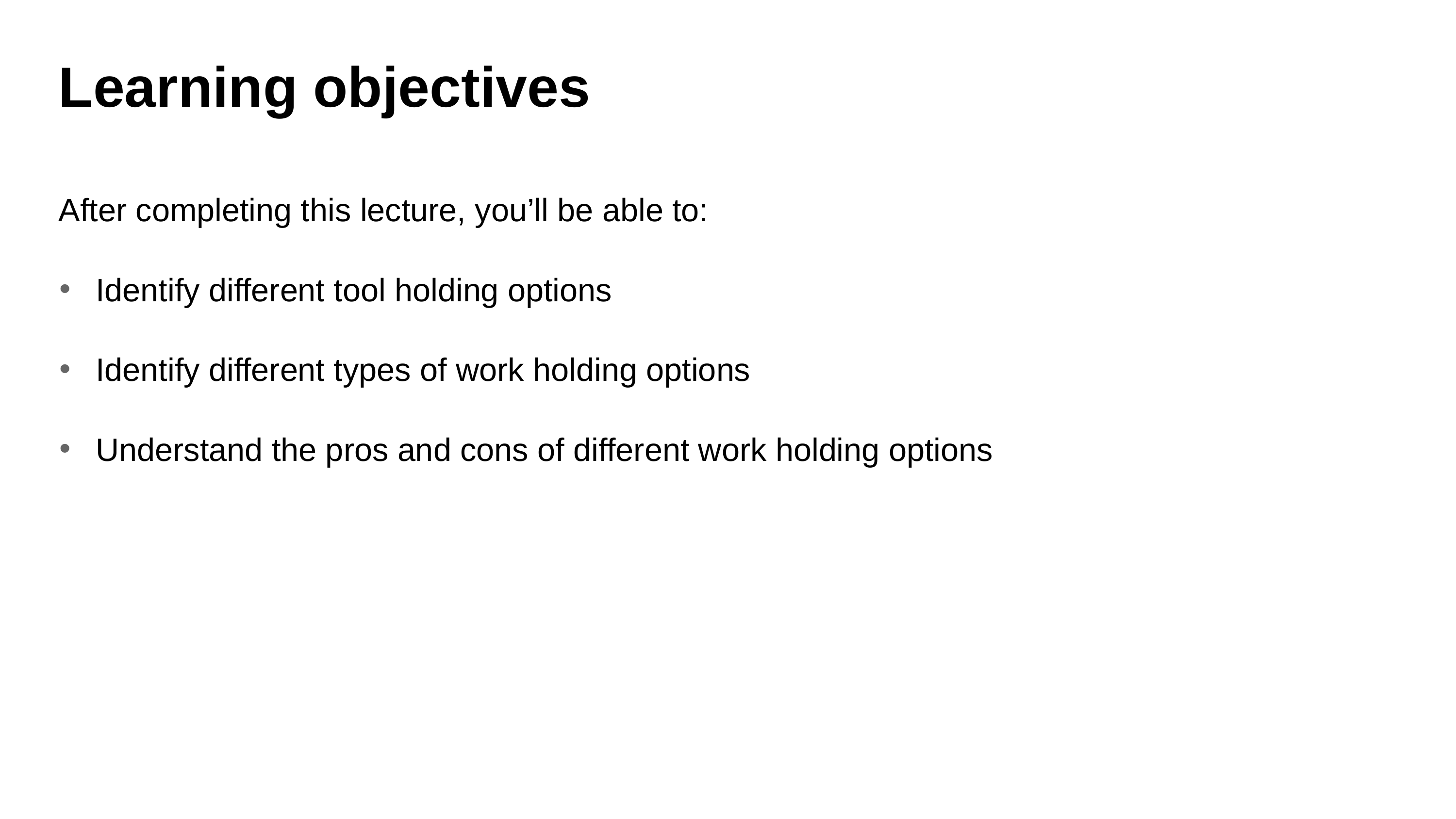

# Learning objectives
After completing this lecture, you’ll be able to:
Identify different tool holding options
Identify different types of work holding options
Understand the pros and cons of different work holding options